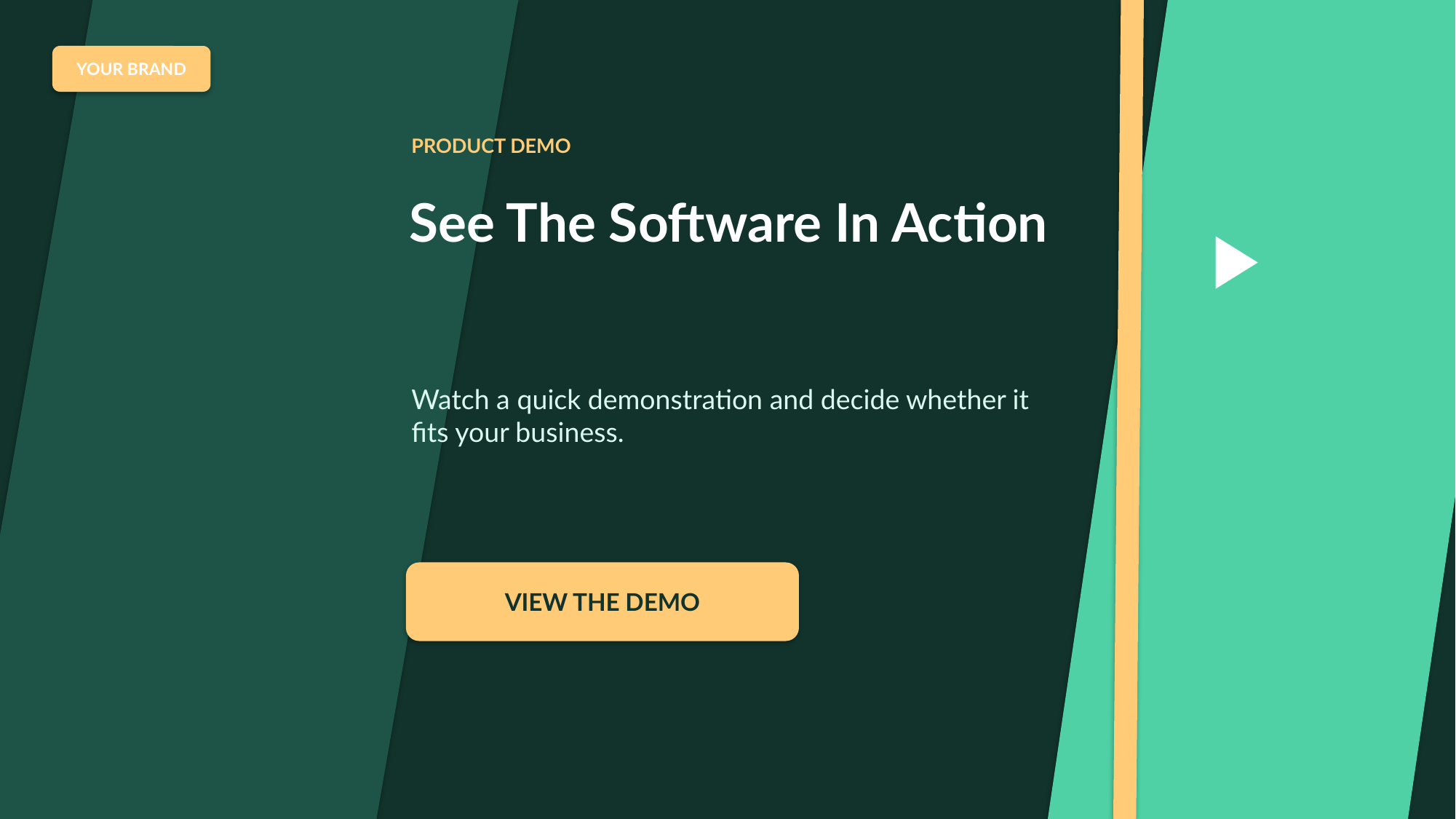

YOUR BRAND
PRODUCT DEMO
▶
See The Software In Action
Watch a quick demonstration and decide whether it fits your business.

VIEW THE DEMO
PAUSE • NOTICE • CLICK